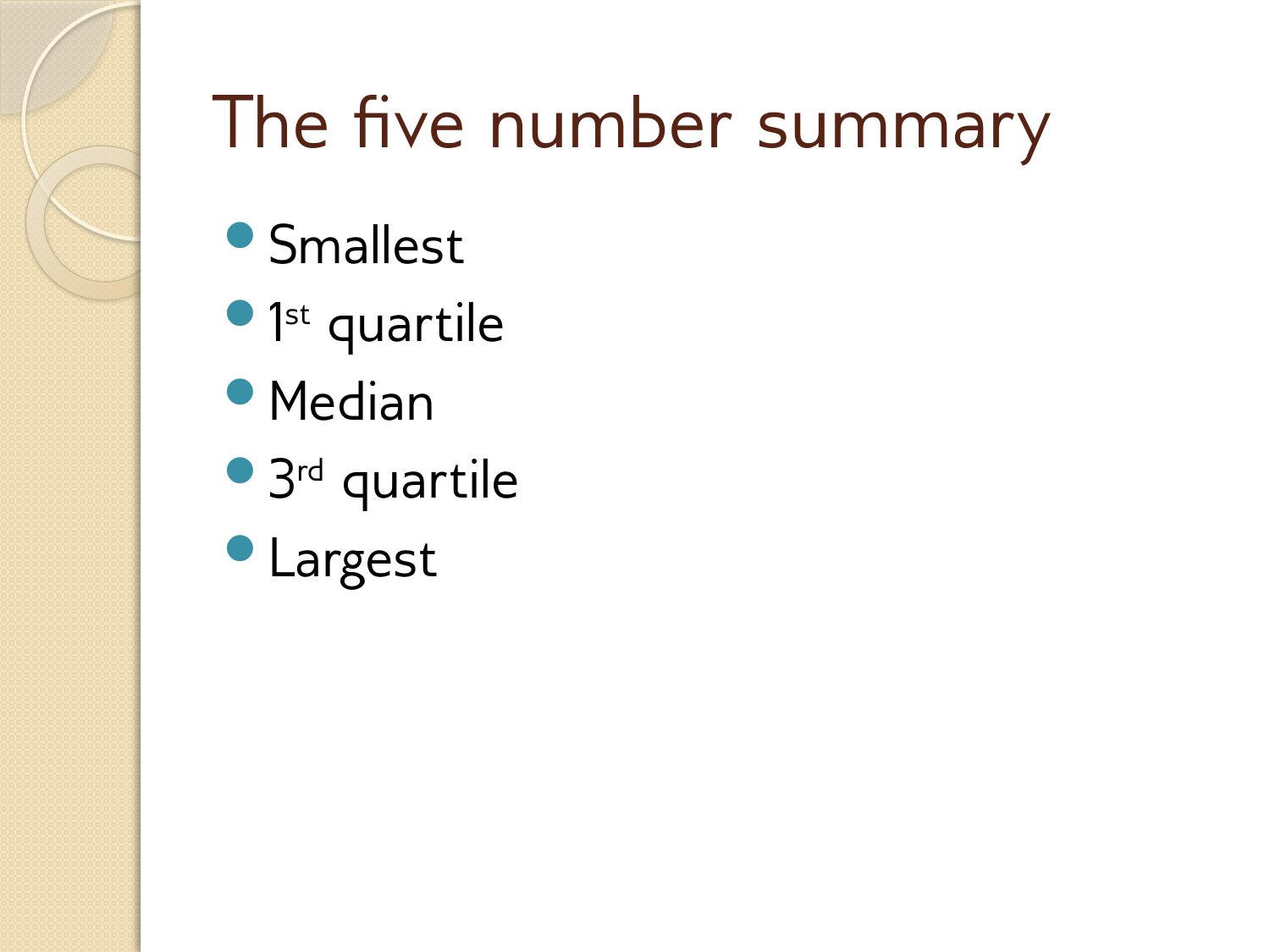

# The five number summary
Smallest
1st quartile
Median
3rd quartile
Largest